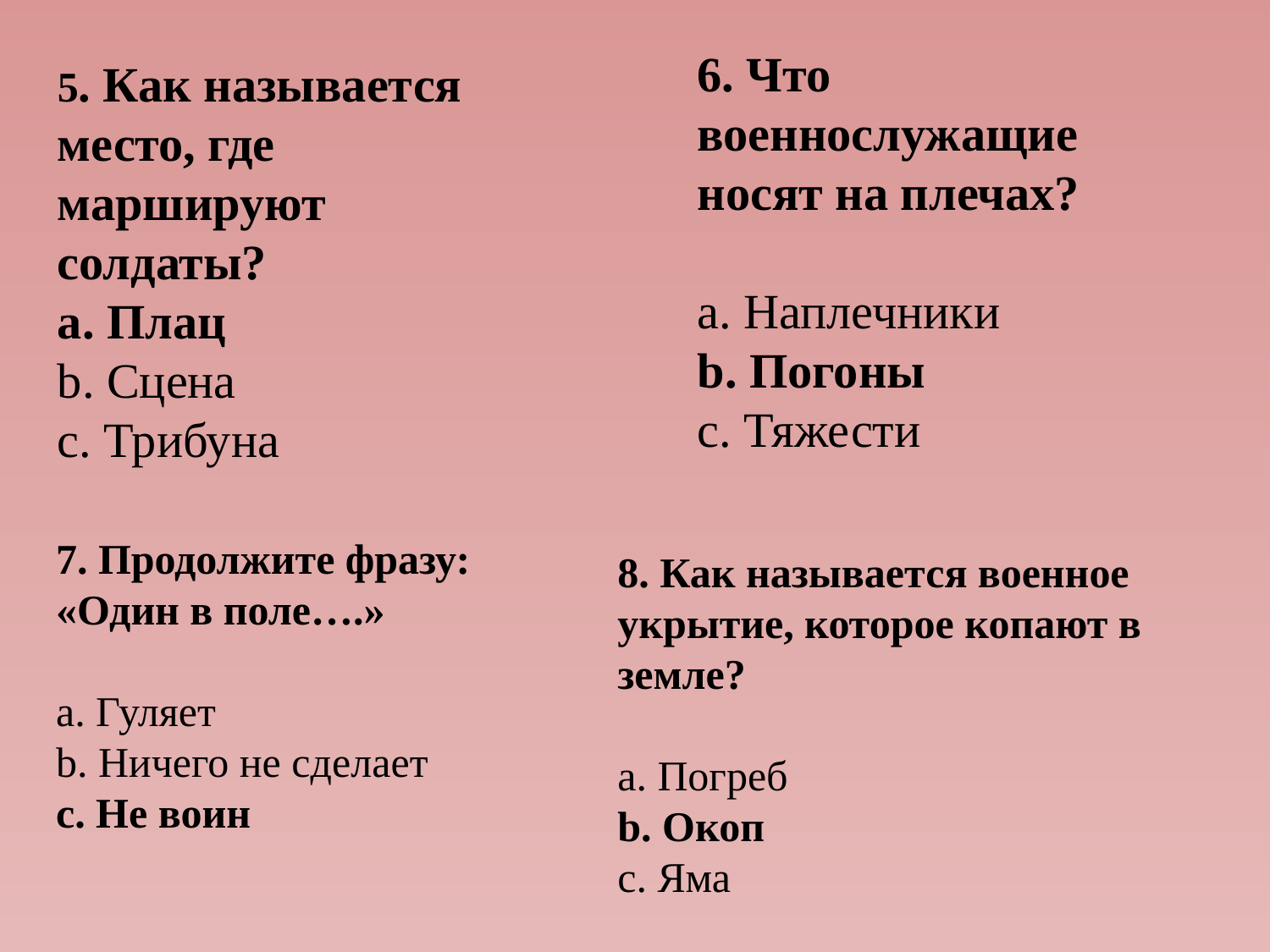

6. Что военнослужащие носят на плечах?
a. Наплечники
b. Погоны
c. Тяжести
5. Как называется место, где маршируют солдаты?
a. Плац
b. Сцена
c. Трибуна
7. Продолжите фразу: «Один в поле….»
a. Гуляет
b. Ничего не сделает
c. Не воин
8. Как называется военное укрытие, которое копают в земле?
a. Погреб
b. Окоп
c. Яма